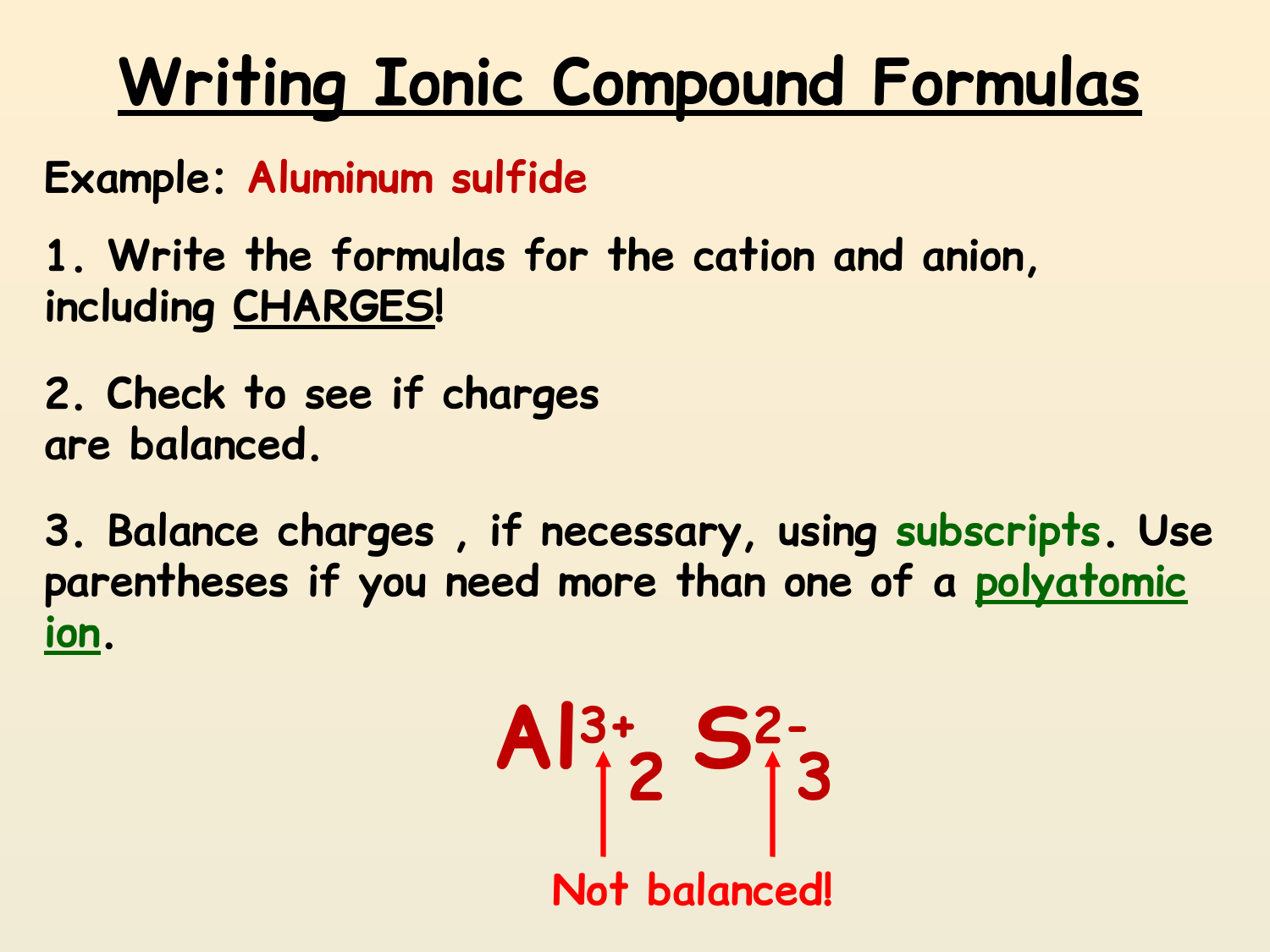

# Writing Ionic Compound Formulas
Example: Aluminum sulfide
1. Write the formulas for the cation and anion, including CHARGES!
2. Check to see if charges are balanced.
3. Balance charges , if necessary, using subscripts. Use parentheses if you need more than one of a polyatomic ion.

Al3+
S2-
2
3

Not balanced!